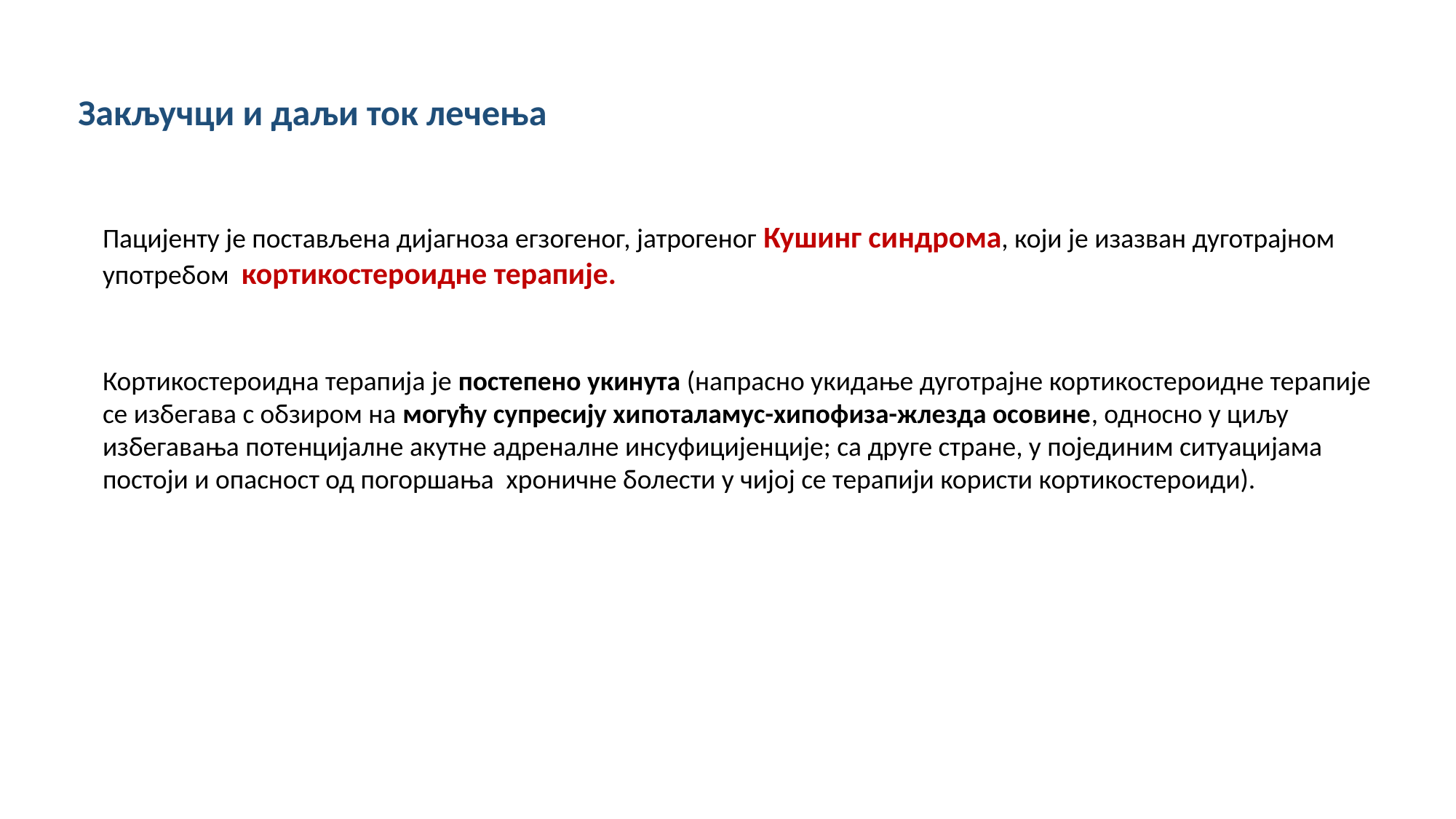

Закључци и даљи ток лечења
Пацијенту је постављена дијагноза егзогеног, јатрогеног Кушинг синдрома, који је изазван дуготрајном употребом  кортикостероидне терапије.

Кортикостероидна терапија је постепено укинута (напрасно укидање дуготрајне кортикостероидне терапије се избегава с обзиром на могућу супресију хипоталамус-хипофиза-жлезда осовине, односно у циљу избегавања потенцијалне акутне адреналне инсуфицијенције; са друге стране, у појединим ситуацијама постоји и опасност од погоршања  хроничне болести у чијој се терапији користи кортикостероиди).